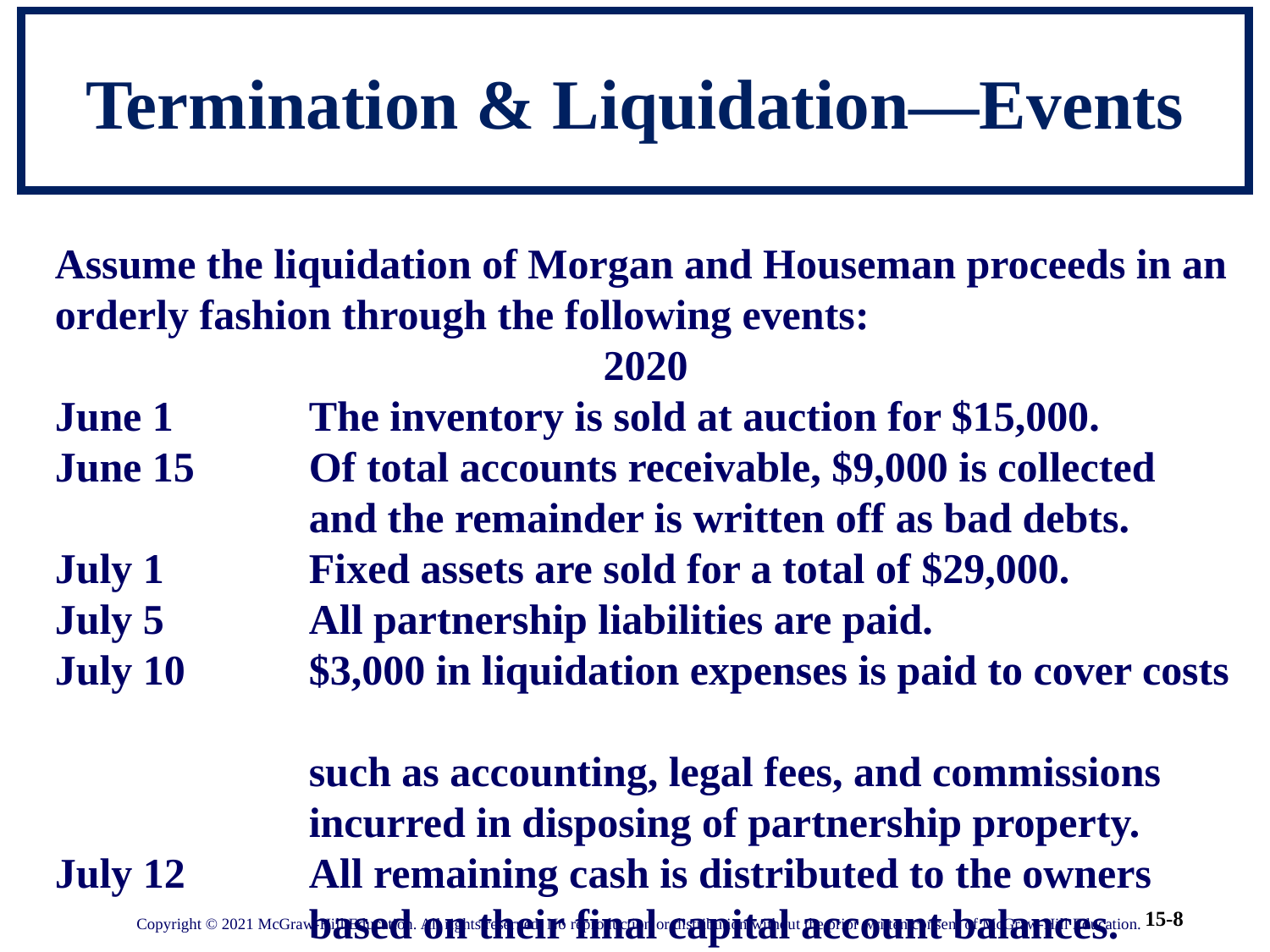

# Termination & Liquidation—Events
Assume the liquidation of Morgan and Houseman proceeds in an orderly fashion through the following events:
2020
June 1 	The inventory is sold at auction for $15,000.
June 15 	Of total accounts receivable, $9,000 is collected
                        and the remainder is written off as bad debts.
July 1 		Fixed assets are sold for a total of $29,000.
July 5		All partnership liabilities are paid.
July 10 	$3,000 in liquidation expenses is paid to cover costs
                        such as accounting, legal fees, and commissions
                        incurred in disposing of partnership property.
July 12	All remaining cash is distributed to the owners
                        based on their final capital account balances.
Copyright © 2021 McGraw-Hill Education. All rights reserved. No reproduction or distribution without the prior written consent of McGraw-Hill Education.